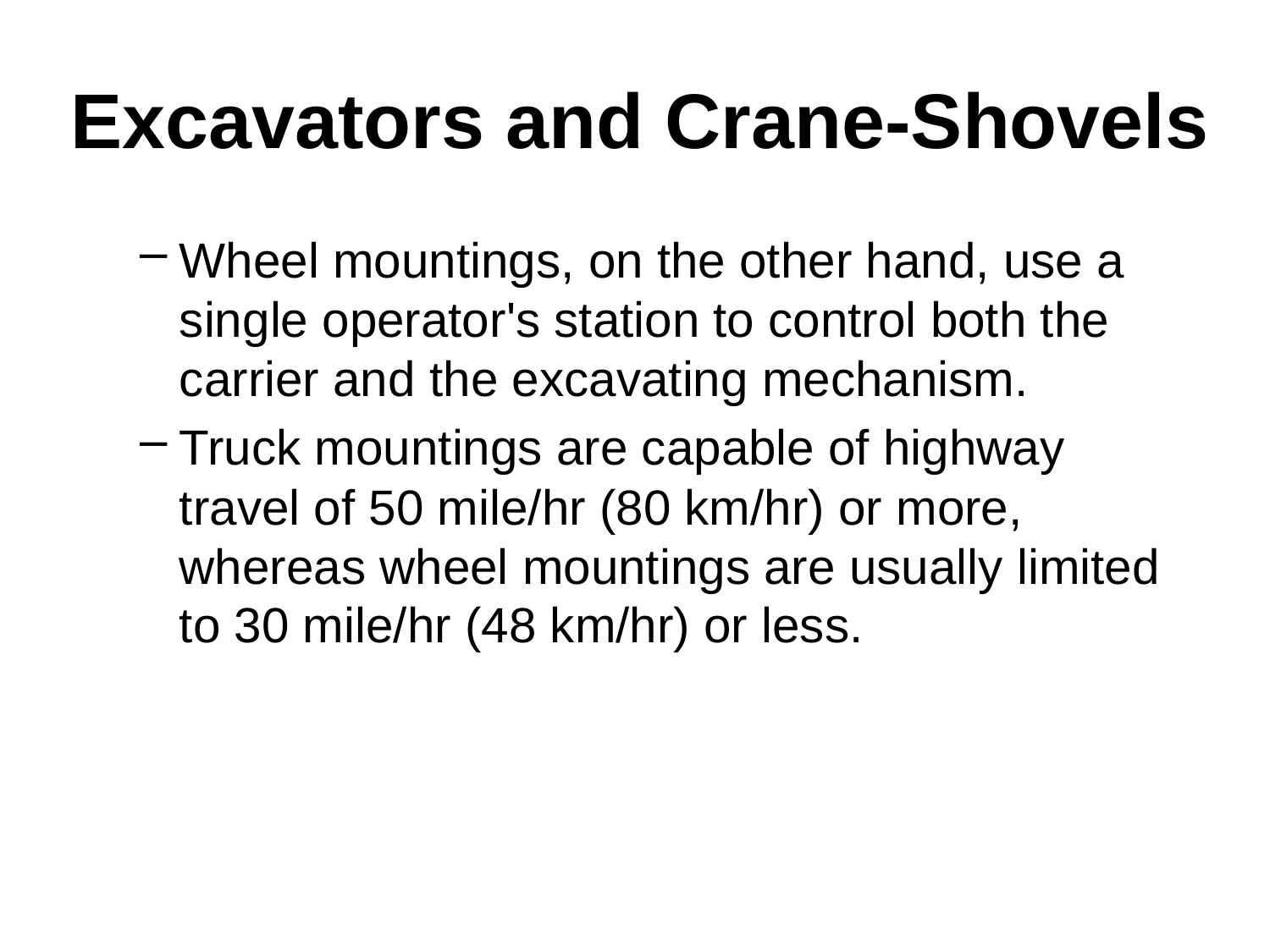

# Excavators and Crane-Shovels
Wheel mountings, on the other hand, use a single operator's station to control both the carrier and the excavating mechanism.
Truck mountings are capable of highway travel of 50 mile/hr (80 km/hr) or more, whereas wheel mountings are usually limited to 30 mile/hr (48 km/hr) or less.